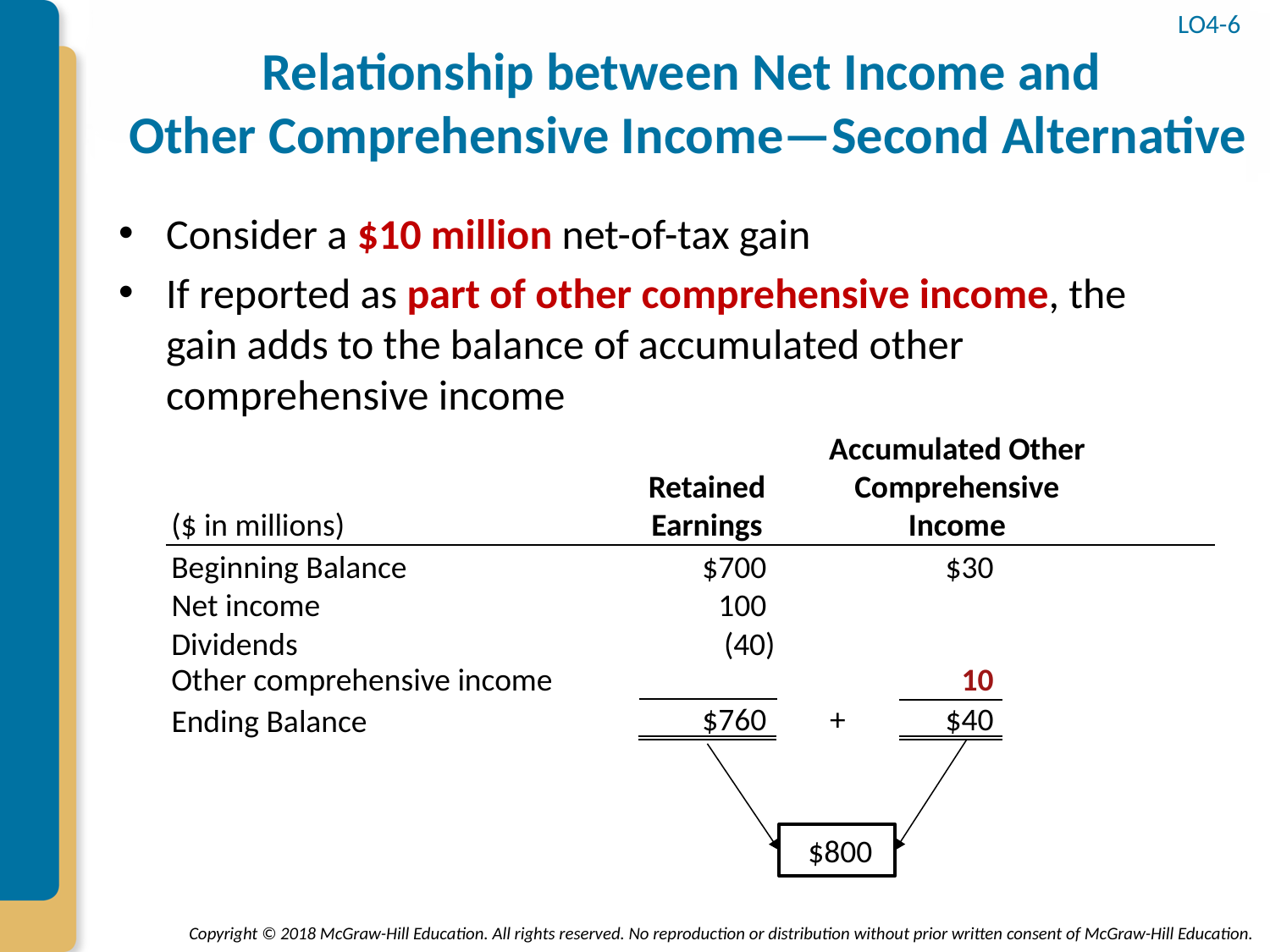

# Relationship between Net Income and Other Comprehensive Income—Second Alternative
LO4-6
Consider a $10 million net-of-tax gain
If reported as part of other comprehensive income, the gain adds to the balance of accumulated other comprehensive income
Accumulated Other Comprehensive Income
Retained
Earnings
($ in millions)
Beginning Balance
$700
$30
Net income
100
Dividends
(40)
Other comprehensive income
10
+
$760
$40
Ending Balance

$800